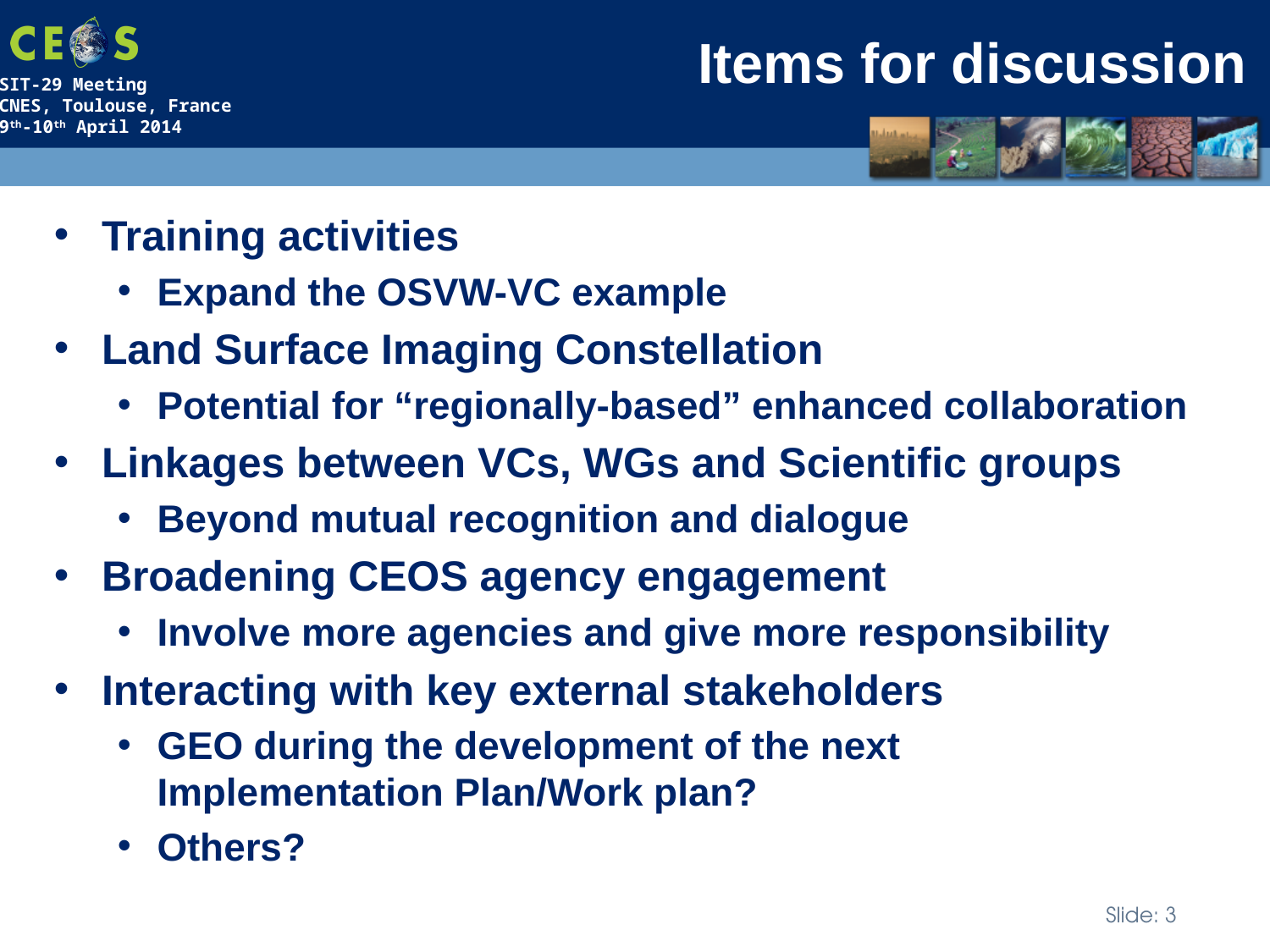

# Items for discussion
Training activities
Expand the OSVW-VC example
Land Surface Imaging Constellation
Potential for “regionally-based” enhanced collaboration
Linkages between VCs, WGs and Scientific groups
Beyond mutual recognition and dialogue
Broadening CEOS agency engagement
Involve more agencies and give more responsibility
Interacting with key external stakeholders
GEO during the development of the next  Implementation Plan/Work plan?
Others?